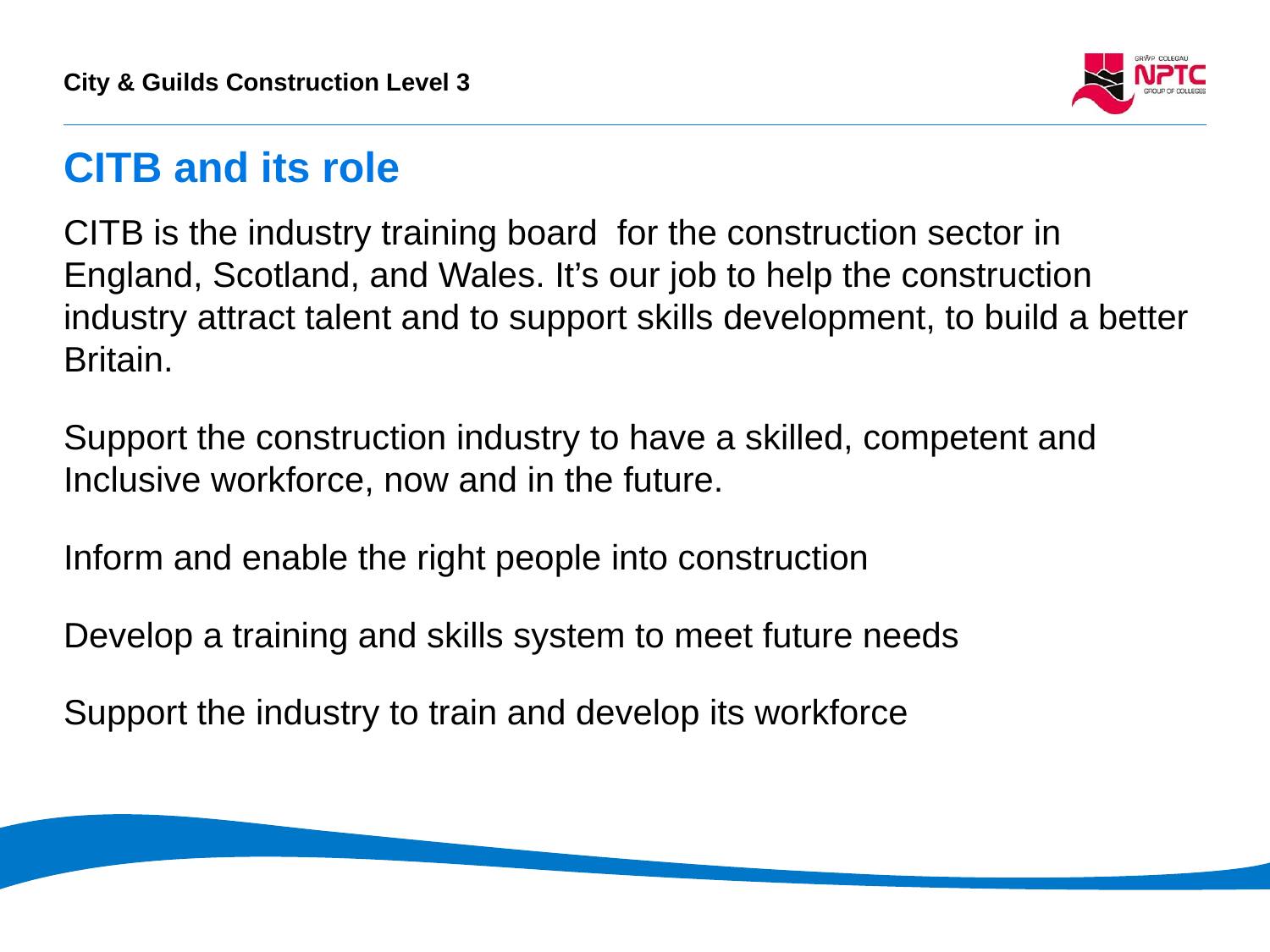

# CITB and its role
CITB is the industry training board  for the construction sector in England, Scotland, and Wales. It’s our job to help the construction industry attract talent and to support skills development, to build a better Britain.
Support the construction industry to have a skilled, competent and Inclusive workforce, now and in the future.
Inform and enable the right people into construction
Develop a training and skills system to meet future needs
Support the industry to train and develop its workforce